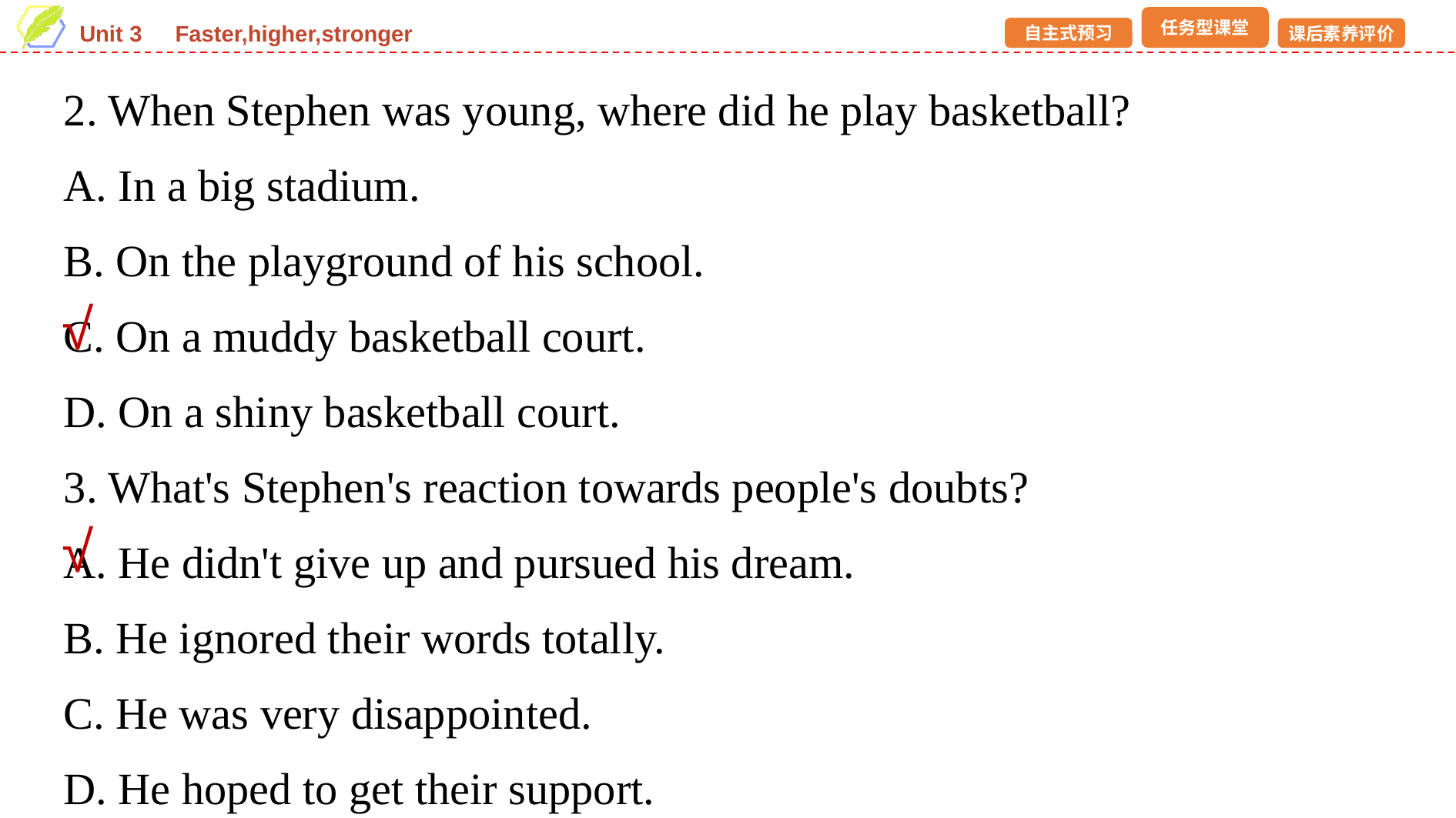

2. When Stephen was young, where did he play basketball?
A. In a big stadium.
B. On the playground of his school.
C. On a muddy basketball court.
D. On a shiny basketball court.
3. What's Stephen's reaction towards people's doubts?
A. He didn't give up and pursued his dream.
B. He ignored their words totally.
C. He was very disappointed.
D. He hoped to get their support.
√
√